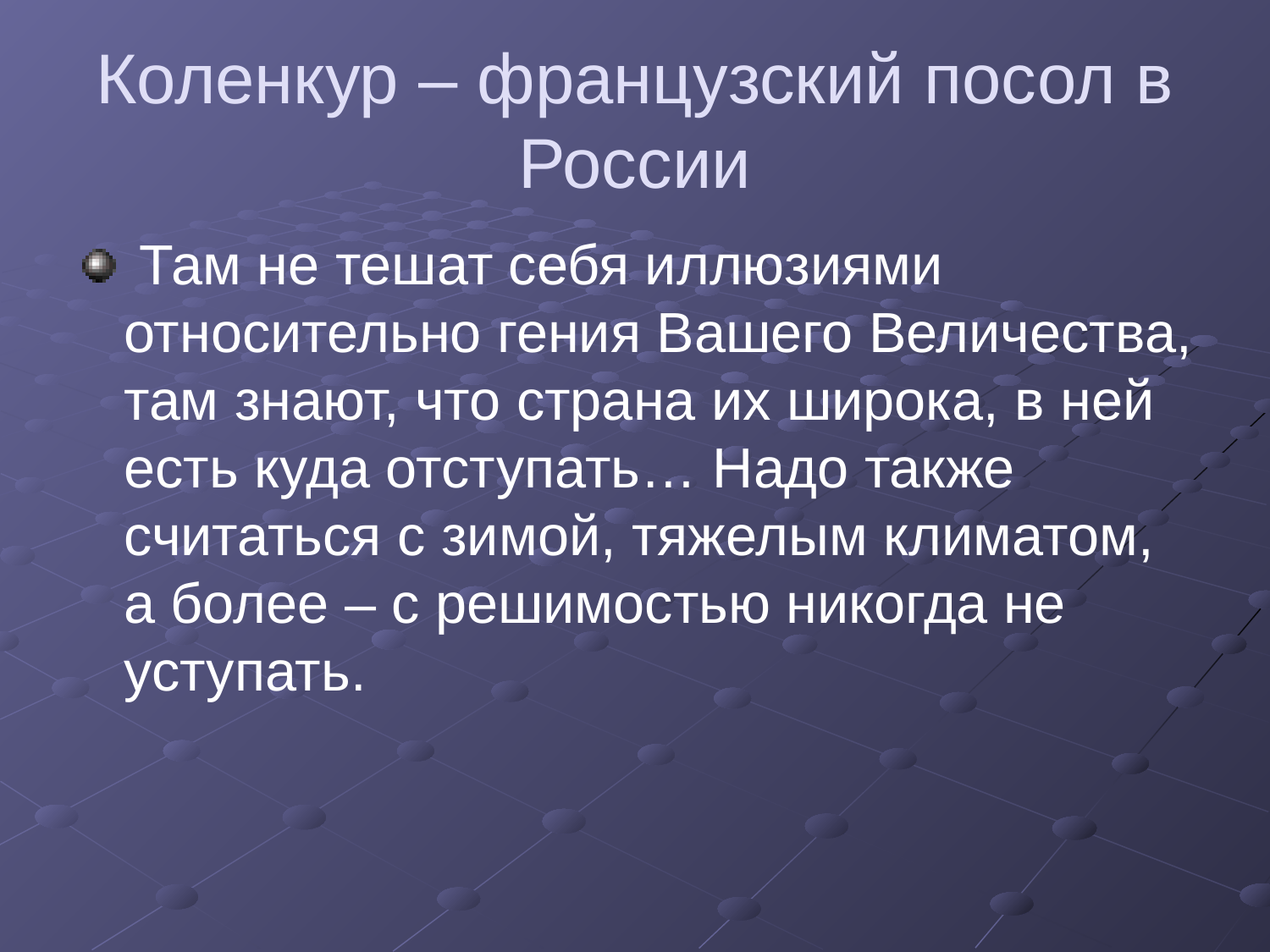

# Коленкур – французский посол в России
 Там не тешат себя иллюзиями относительно гения Вашего Величества, там знают, что страна их широка, в ней есть куда отступать… Надо также считаться с зимой, тяжелым климатом, а более – с решимостью никогда не уступать.